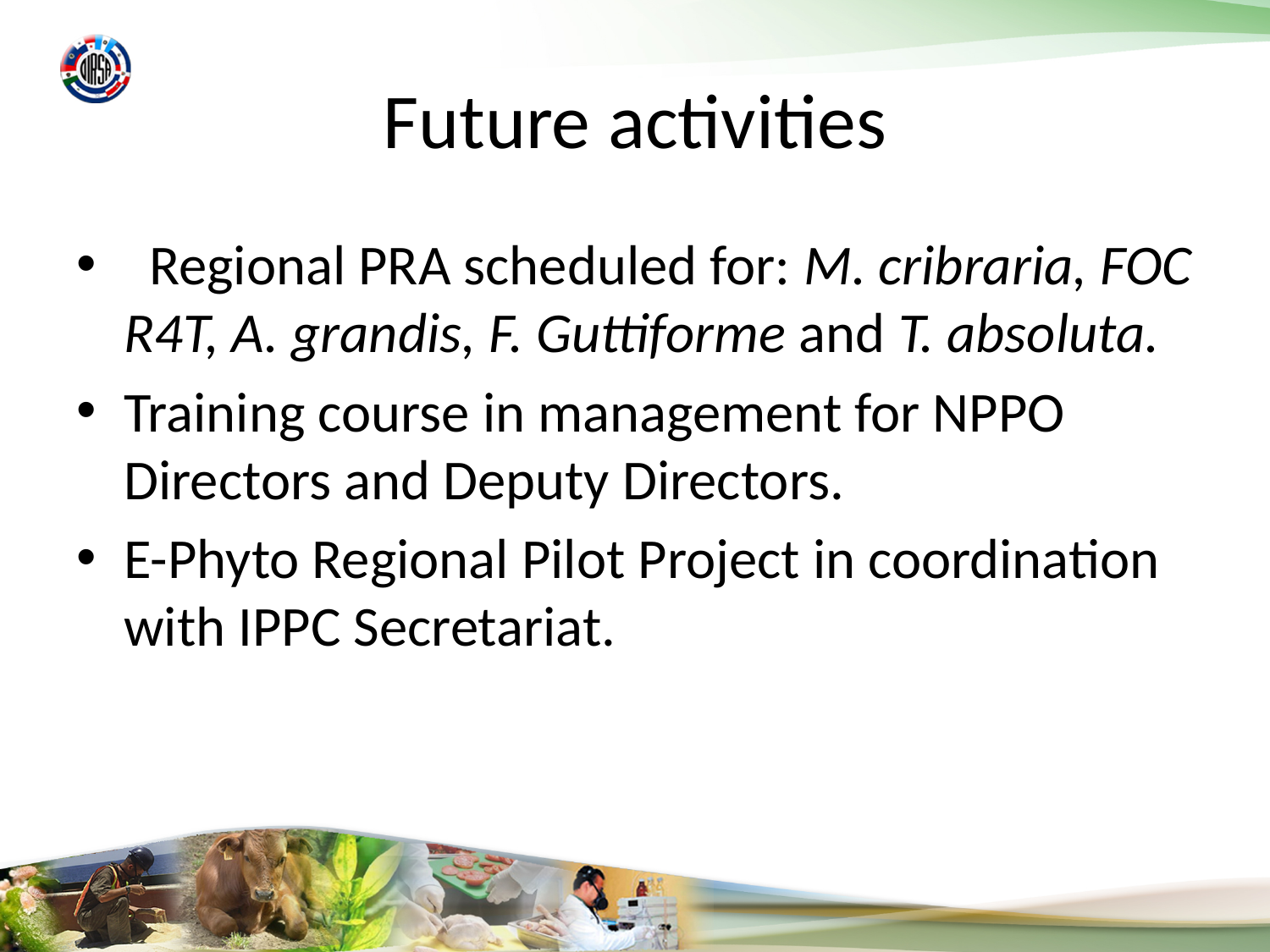

# Future activities
  Regional PRA scheduled for: M. cribraria, FOC R4T, A. grandis, F. Guttiforme and T. absoluta.
Training course in management for NPPO Directors and Deputy Directors.
E-Phyto Regional Pilot Project in coordination with IPPC Secretariat.